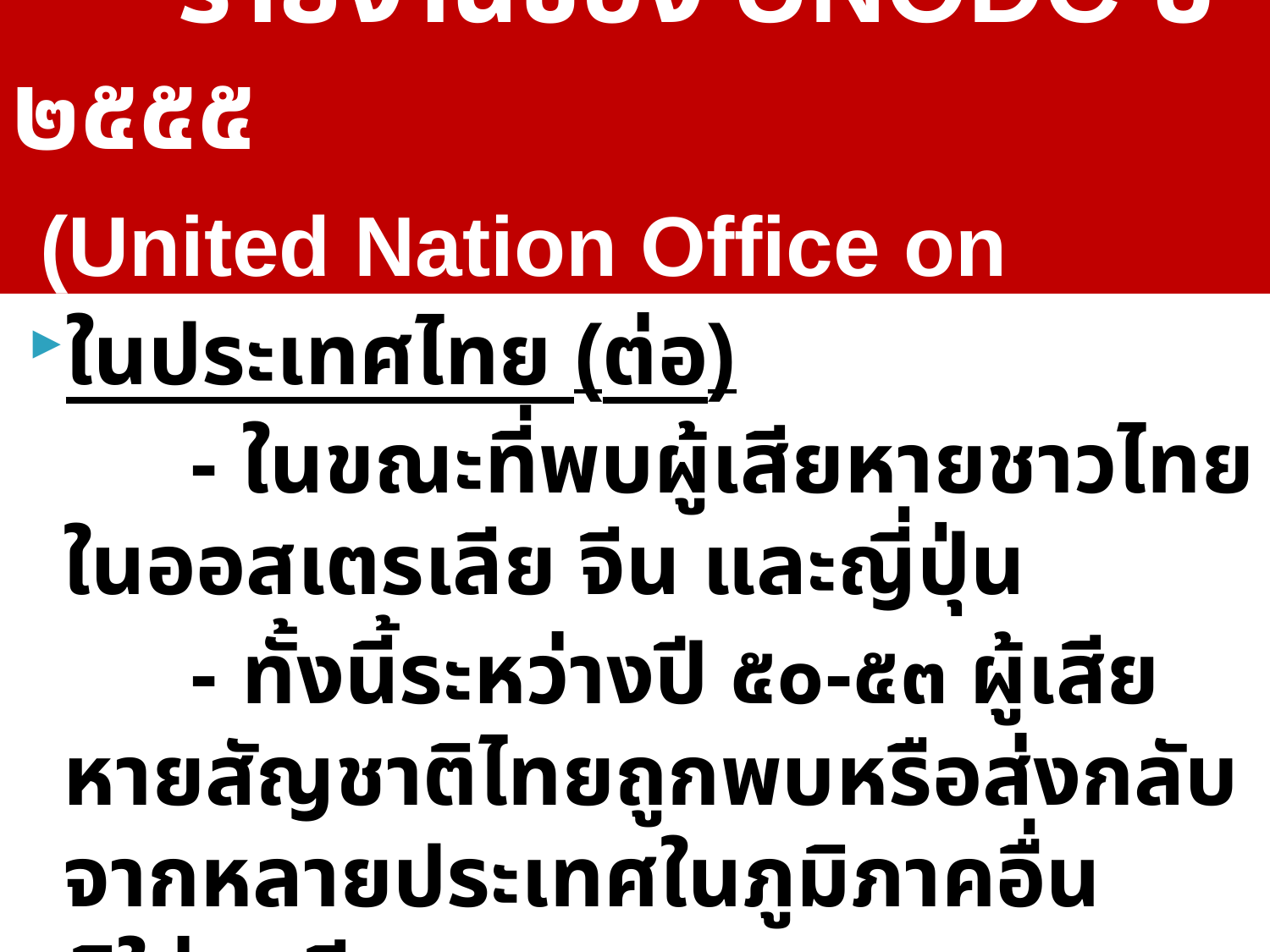

# รายงานของ UNODC ปี ๒๕๕๕ (United Nation Office on Drugs and Crimes)
ในประเทศไทย (ต่อ)
		- ในขณะที่พบผู้เสียหายชาวไทยในออสเตรเลีย จีน และญี่ปุ่น
		- ทั้งนี้ระหว่างปี ๕๐-๕๓ ผู้เสียหายสัญชาติไทยถูกพบหรือส่งกลับจากหลายประเทศในภูมิภาคอื่น  มิใช่เอเซีย